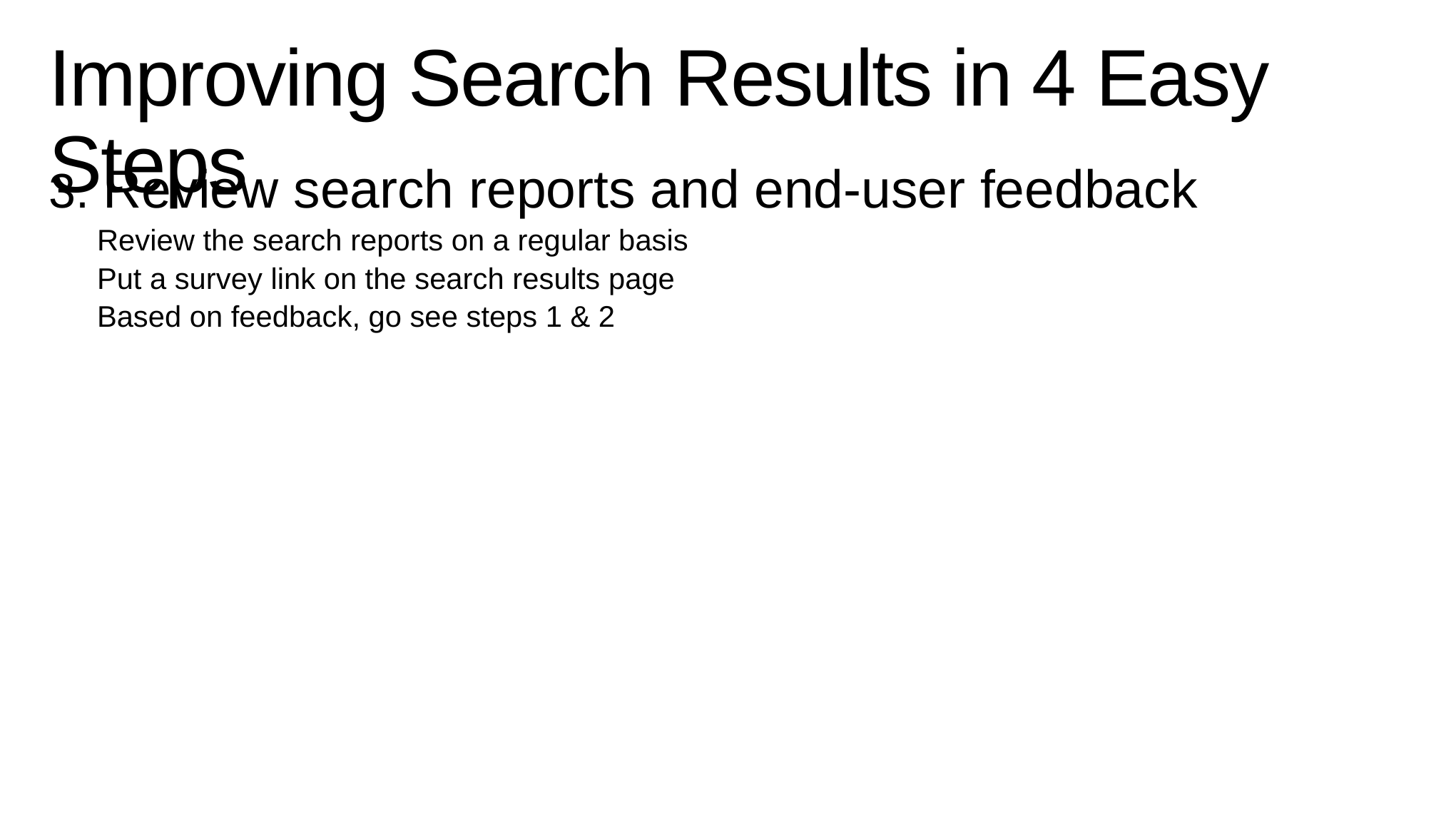

# Improving Search Results in 4 Easy Steps
3. Review search reports and end-user feedback
Review the search reports on a regular basis
Put a survey link on the search results page
Based on feedback, go see steps 1 & 2